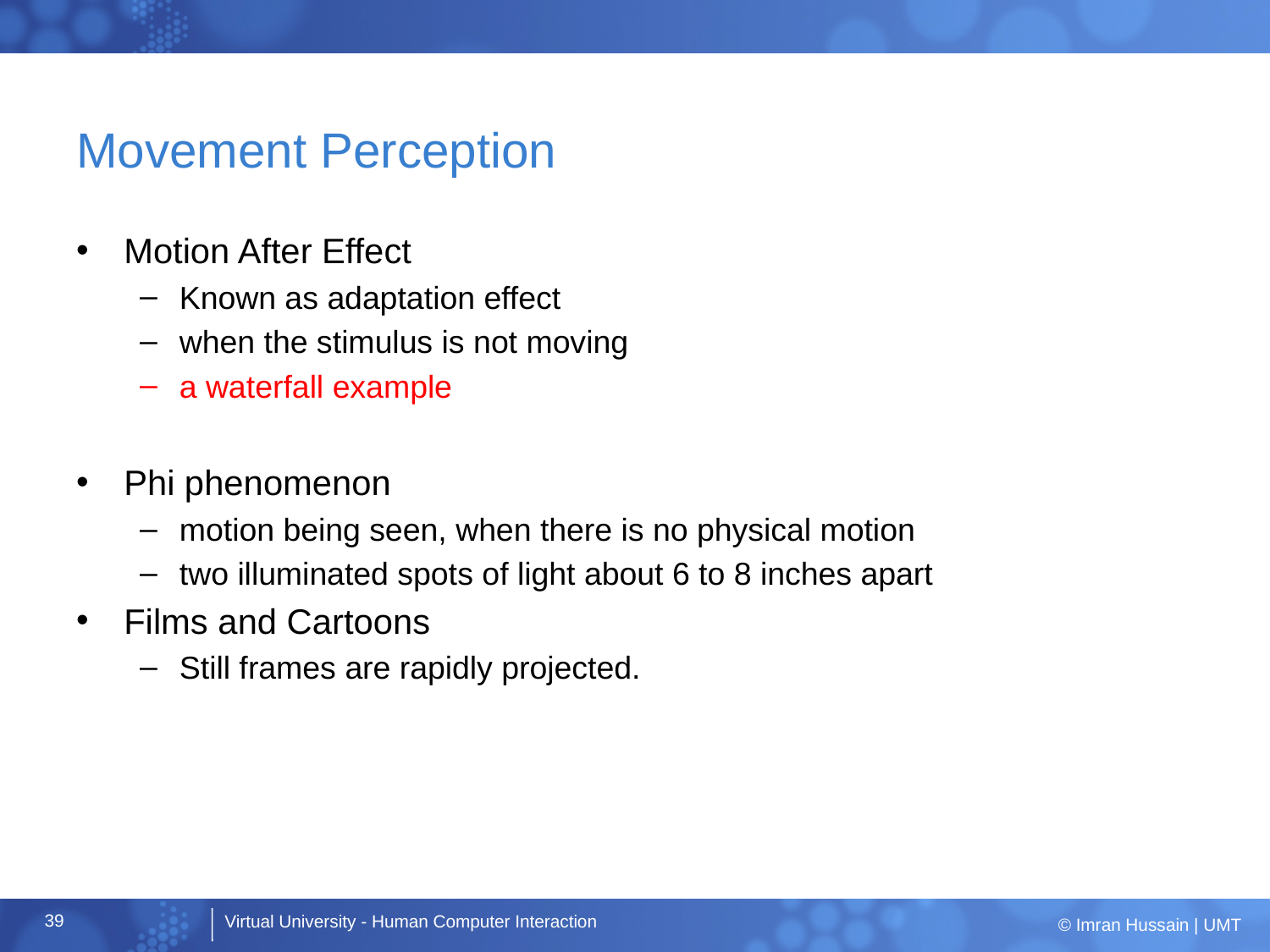

# Movement Perception
Motion After Effect
Known as adaptation effect
when the stimulus is not moving
a waterfall example

Phi phenomenon
motion being seen, when there is no physical motion
two illuminated spots of light about 6 to 8 inches apart
Films and Cartoons
Still frames are rapidly projected.